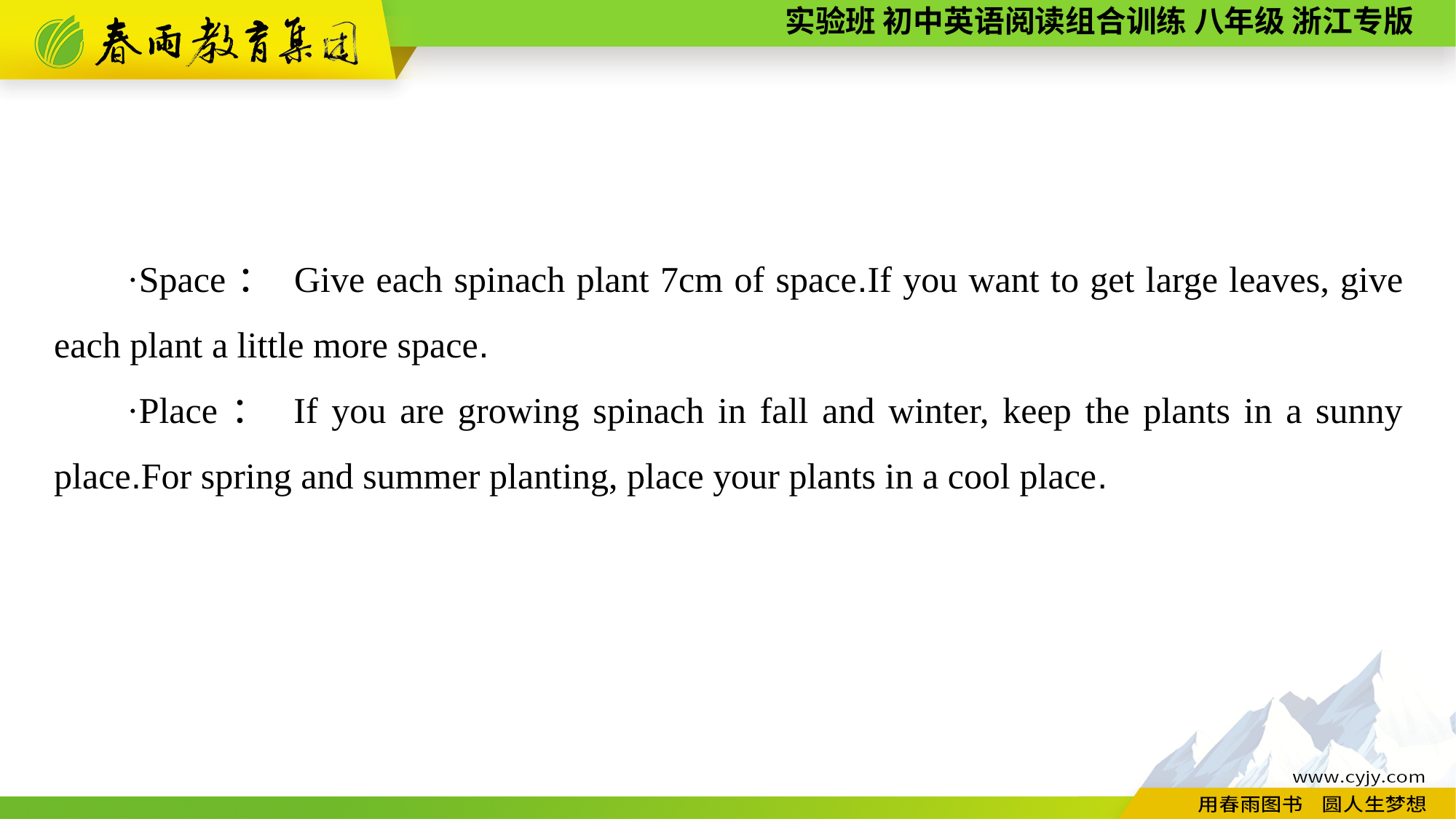

·Space： Give each spinach plant 7cm of space.If you want to get large leaves, give each plant a little more space.
·Place： If you are growing spinach in fall and winter, keep the plants in a sunny place.For spring and summer planting, place your plants in a cool place.